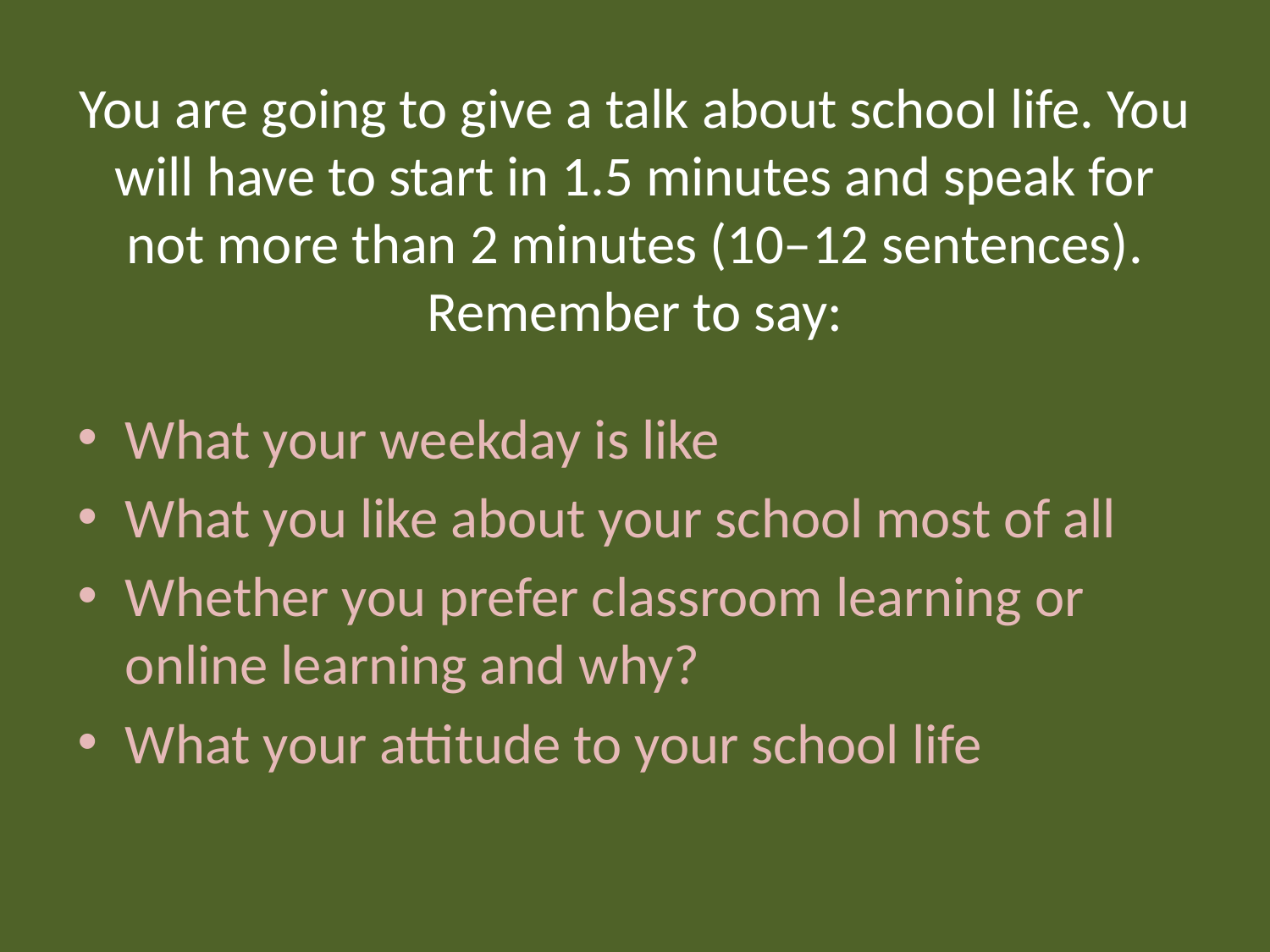

# You are going to give a talk about school life. You will have to start in 1.5 minutes and speak for not more than 2 minutes (10–12 sentences). Remember to say:
What your weekday is like
What you like about your school most of all
Whether you prefer classroom learning or online learning and why?
What your attitude to your school life